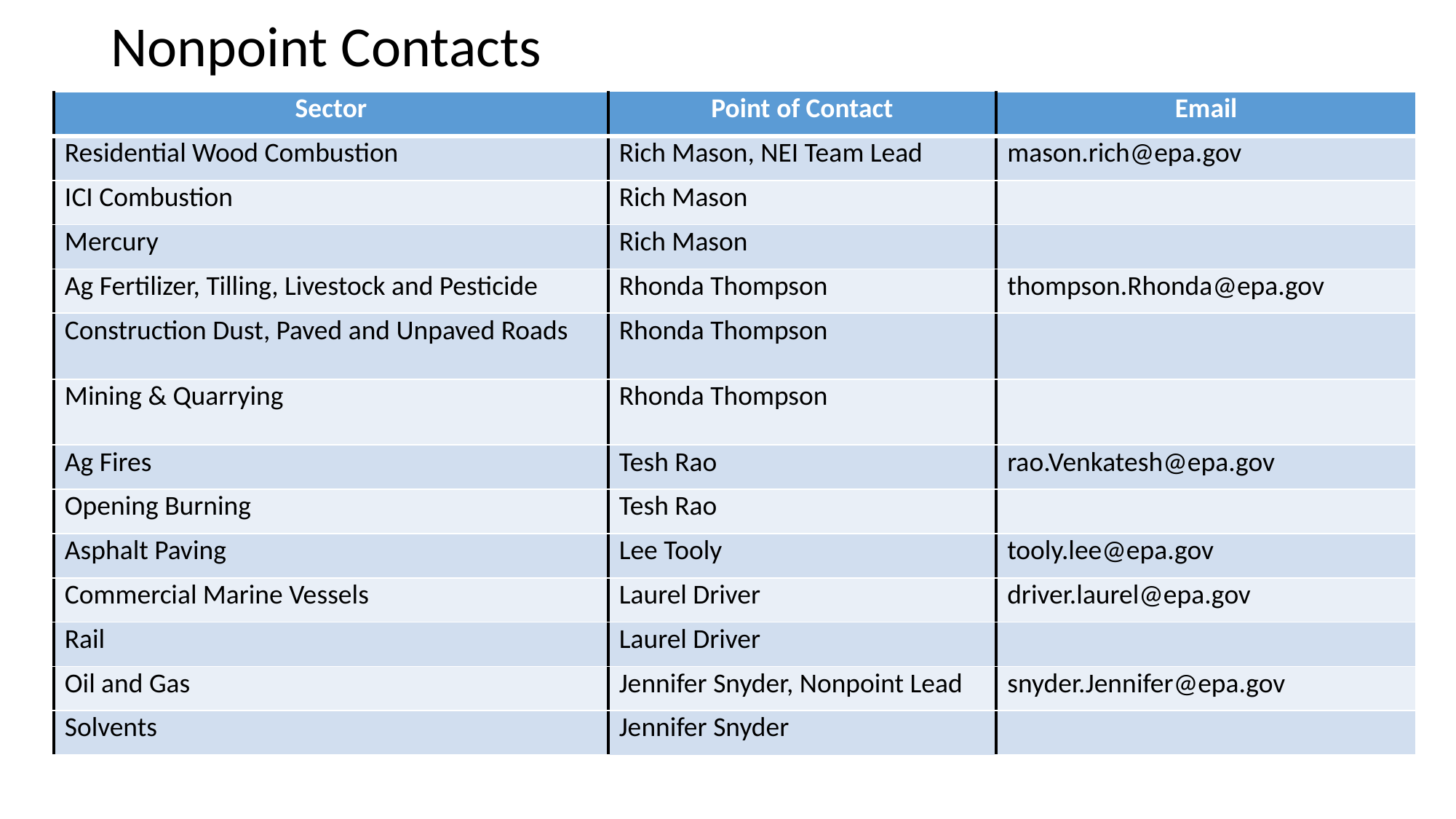

# Nonpoint Contacts
| Sector | Point of Contact | Email |
| --- | --- | --- |
| Residential Wood Combustion | Rich Mason, NEI Team Lead | mason.rich@epa.gov |
| ICI Combustion | Rich Mason |  |
| Mercury | Rich Mason |  |
| Ag Fertilizer, Tilling, Livestock and Pesticide | Rhonda Thompson | thompson.Rhonda@epa.gov |
| Construction Dust, Paved and Unpaved Roads | Rhonda Thompson |  |
| Mining & Quarrying | Rhonda Thompson |  |
| Ag Fires | Tesh Rao | rao.Venkatesh@epa.gov |
| Opening Burning | Tesh Rao |  |
| Asphalt Paving | Lee Tooly | tooly.lee@epa.gov |
| Commercial Marine Vessels | Laurel Driver | driver.laurel@epa.gov |
| Rail | Laurel Driver |  |
| Oil and Gas | Jennifer Snyder, Nonpoint Lead | snyder.Jennifer@epa.gov |
| Solvents | Jennifer Snyder |  |